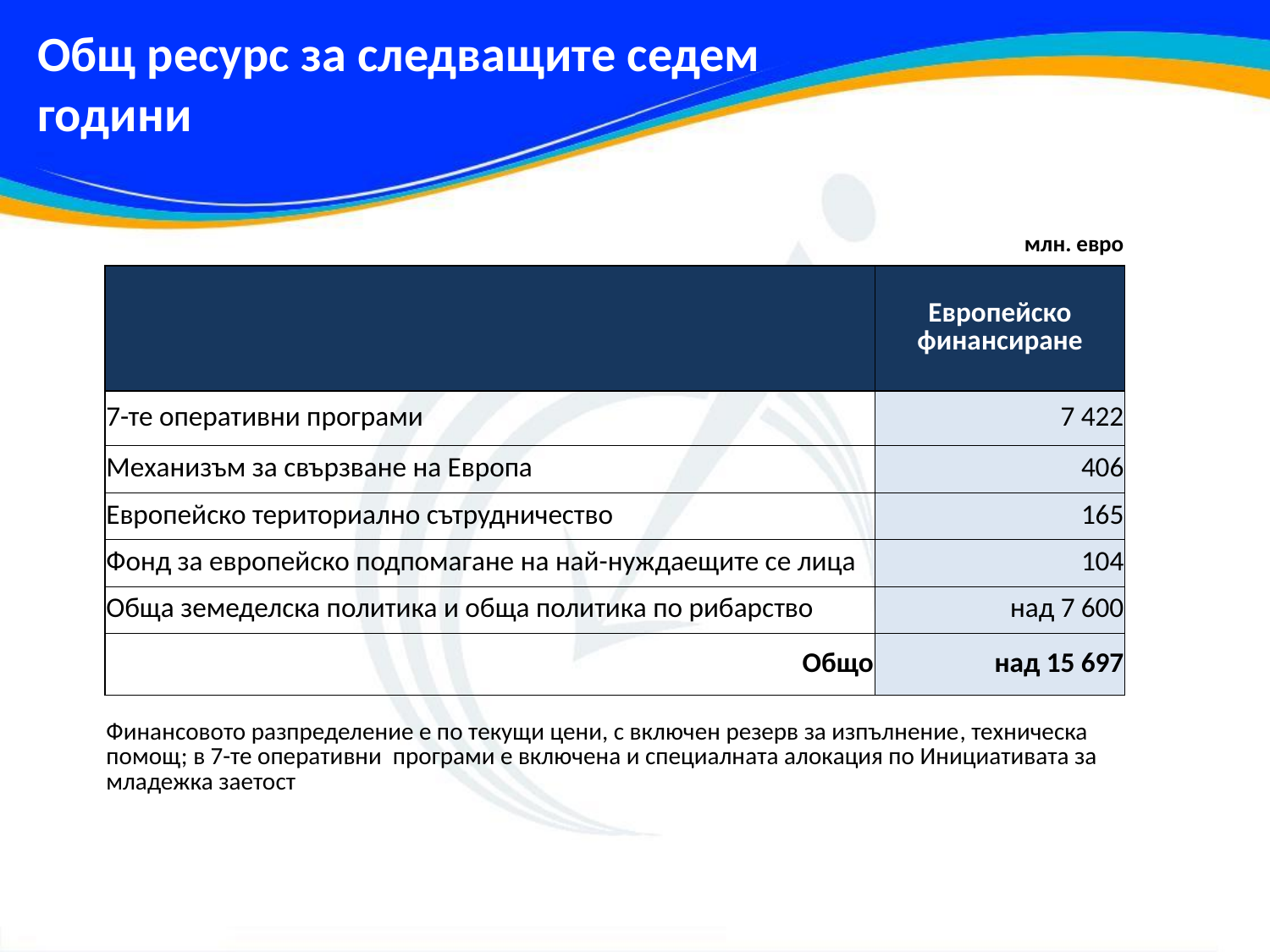

Общ ресурс за следващите седем години
|  | млн. евро |
| --- | --- |
|  | Европейско финансиране |
| 7-те оперативни програми | 7 422 |
| Механизъм за свързване на Европа | 406 |
| Европейско териториално сътрудничество | 165 |
| Фонд за европейско подпомагане на най-нуждаещите се лица | 104 |
| Обща земеделска политика и обща политика по рибарство | над 7 600 |
| Общо | над 15 697 |
| Финансовото разпределение е по текущи цени, с включен резерв за изпълнение, техническа помощ; в 7-те оперативни програми е включена и специалната алокация по Инициативата за младежка заетост |  |